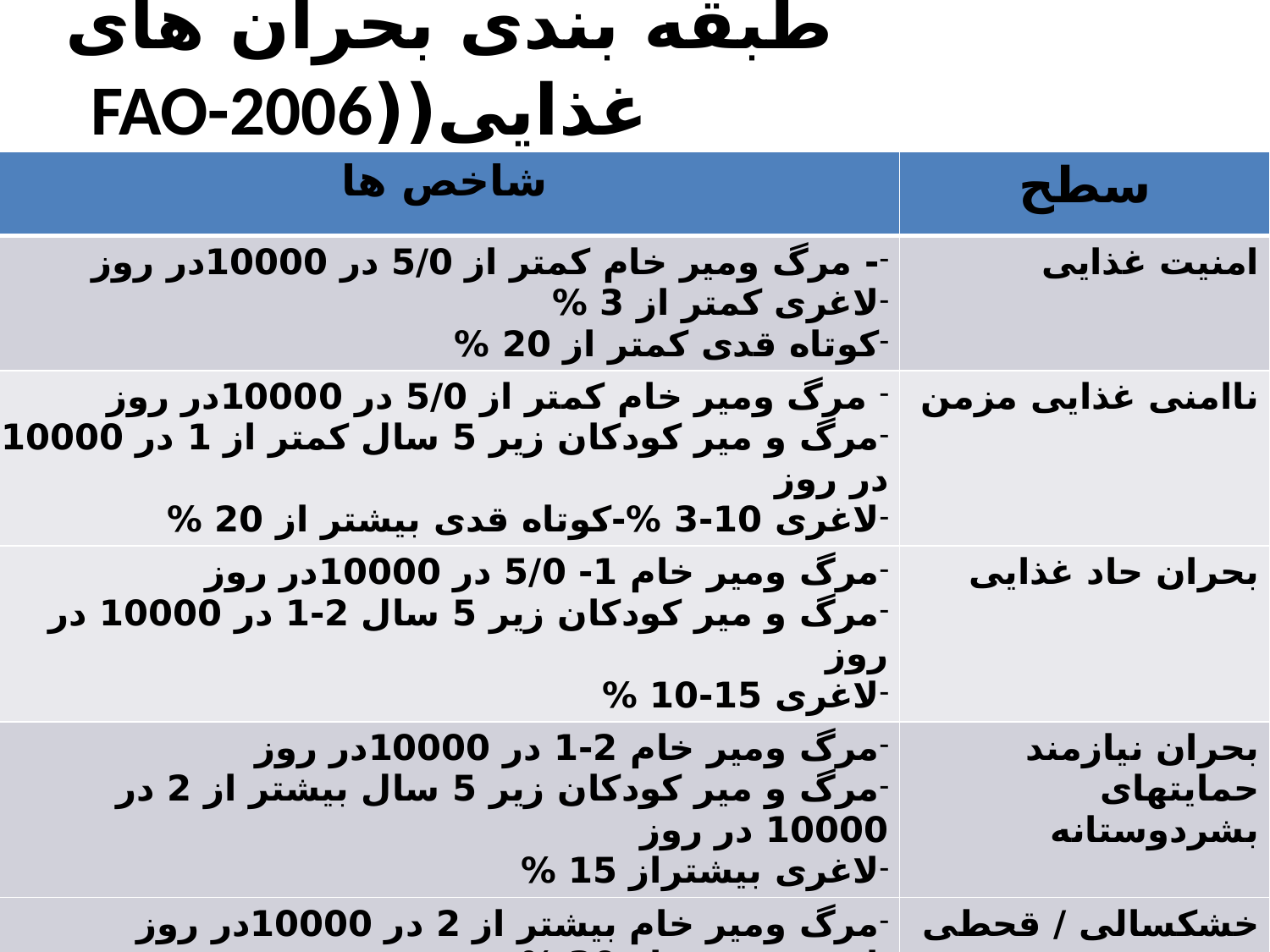

طبقه بندی بحران های غذایی((FAO-2006

| شاخص ها | سطح |
| --- | --- |
| - مرگ ومیر خام کمتر از 5/0 در 10000در روز لاغری کمتر از 3 % کوتاه قدی کمتر از 20 % | امنیت غذایی |
| مرگ ومیر خام کمتر از 5/0 در 10000در روز مرگ و میر کودکان زیر 5 سال کمتر از 1 در 10000 در روز لاغری 10-3 %-کوتاه قدی بیشتر از 20 % | ناامنی غذایی مزمن |
| مرگ ومیر خام 1- 5/0 در 10000در روز مرگ و میر کودکان زیر 5 سال 2-1 در 10000 در روز لاغری 15-10 % | بحران حاد غذایی |
| مرگ ومیر خام 2-1 در 10000در روز مرگ و میر کودکان زیر 5 سال بیشتر از 2 در 10000 در روز لاغری بیشتراز 15 % | بحران نیازمند حمایتهای بشردوستانه |
| مرگ ومیر خام بیشتر از 2 در 10000در روز لاغری بیشتراز 30 % | خشکسالی / قحطی |